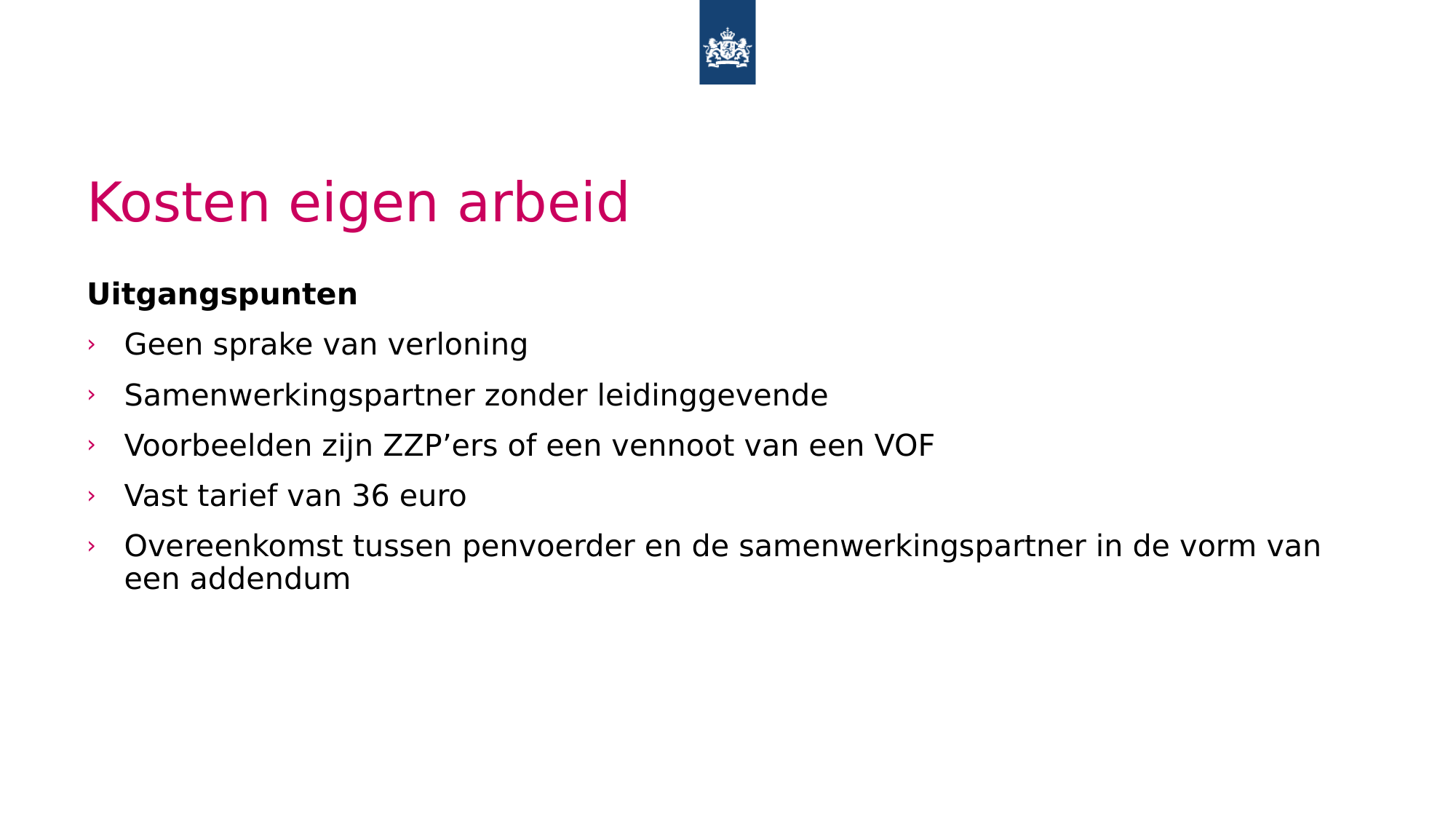

# Kosten eigen arbeid
Uitgangspunten
Geen sprake van verloning
Samenwerkingspartner zonder leidinggevende
Voorbeelden zijn ZZP’ers of een vennoot van een VOF
Vast tarief van 36 euro
Overeenkomst tussen penvoerder en de samenwerkingspartner in de vorm van een addendum